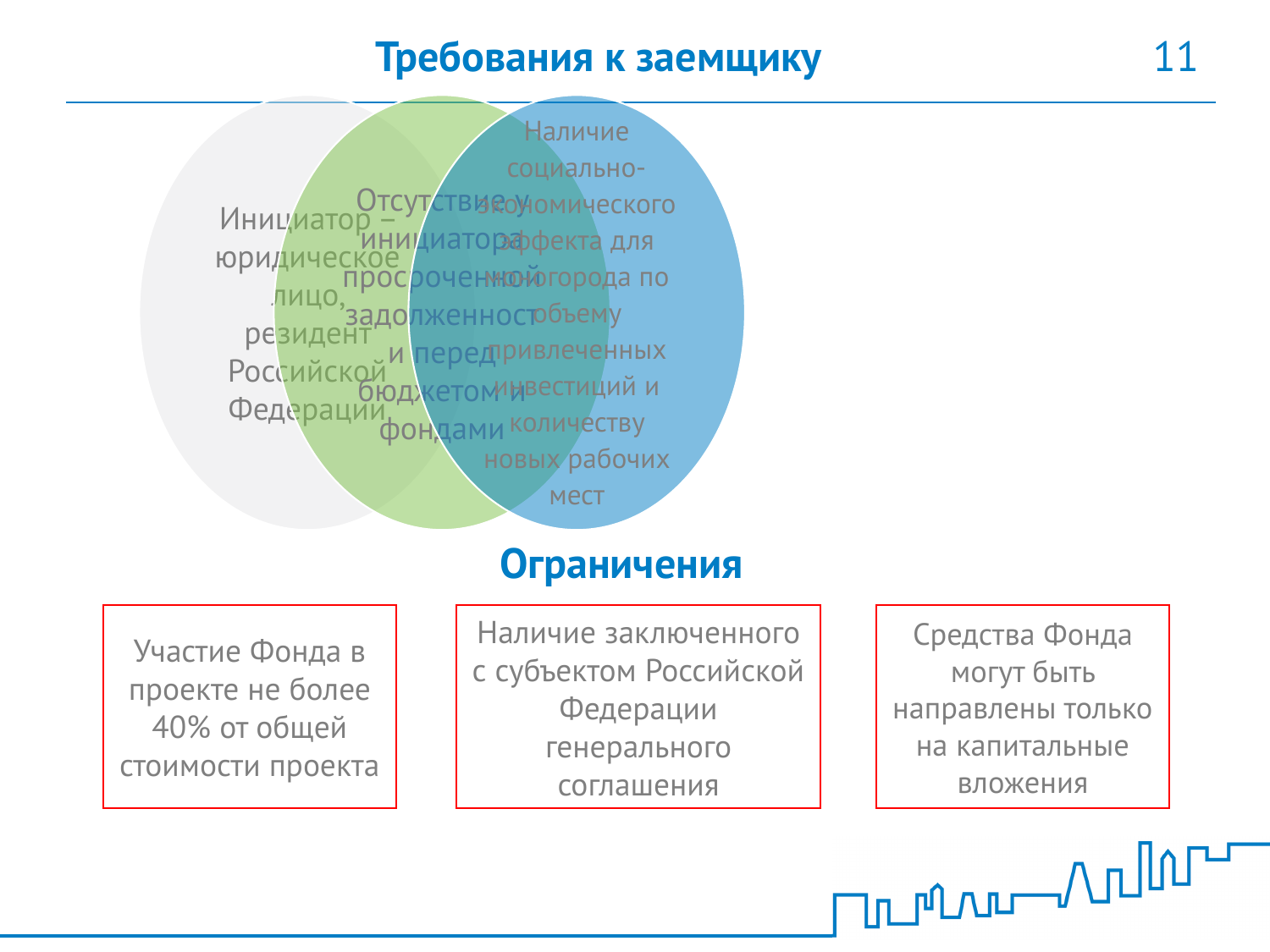

# Требования к заемщику
11

Ограничения
Участие Фонда в проекте не более 40% от общей стоимости проекта
Наличие заключенного с субъектом Российской Федерации генерального соглашения
Средства Фонда могут быть направлены только на капитальные вложения